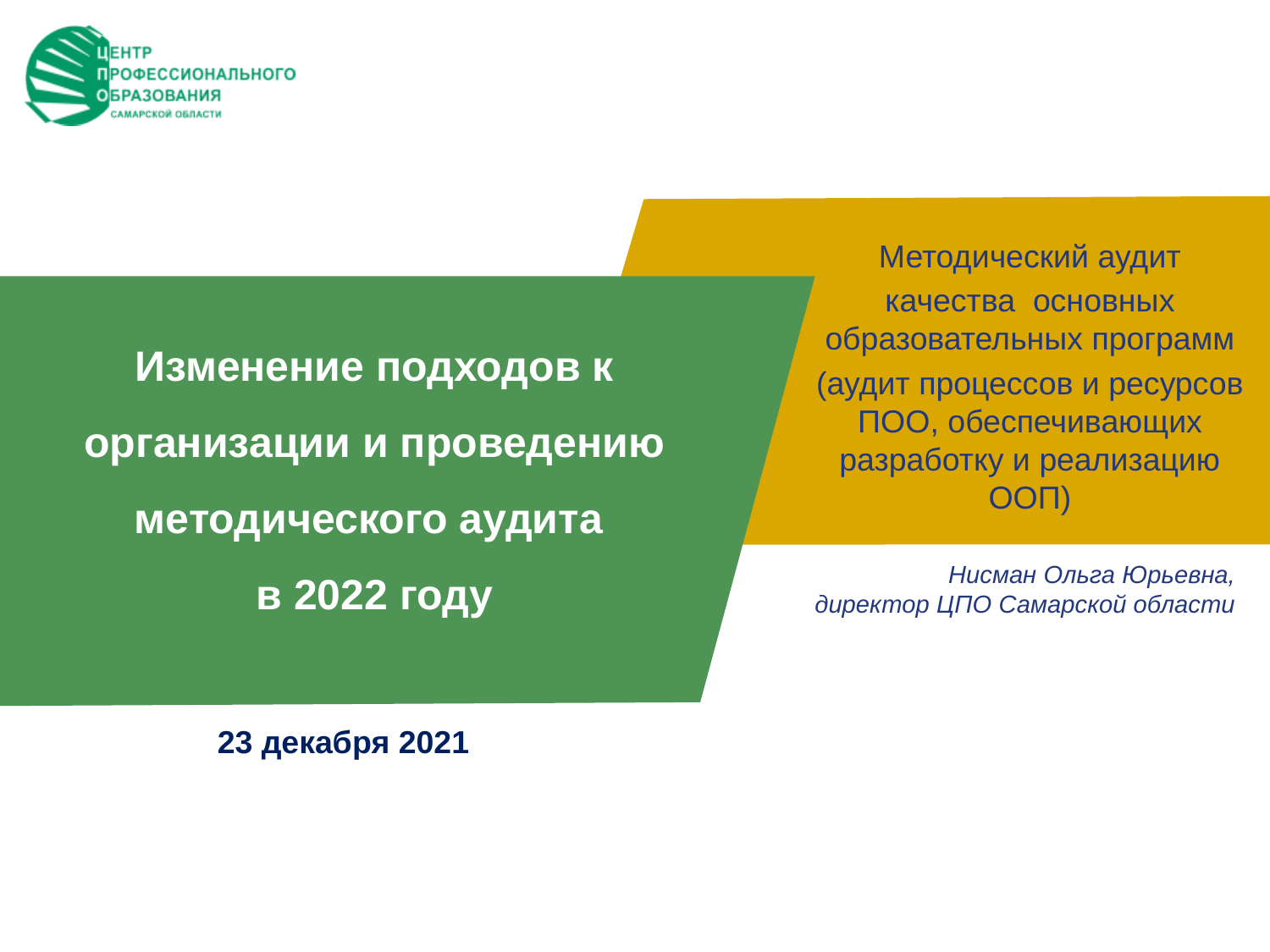

Методический аудит
качества  основных образовательных программ
(аудит процессов и ресурсов ПОО, обеспечивающих разработку и реализацию ООП)
Изменение подходов к организации и проведению методического аудита
в 2022 году
Нисман Ольга Юрьевна,
директор ЦПО Самарской области
23 декабря 2021